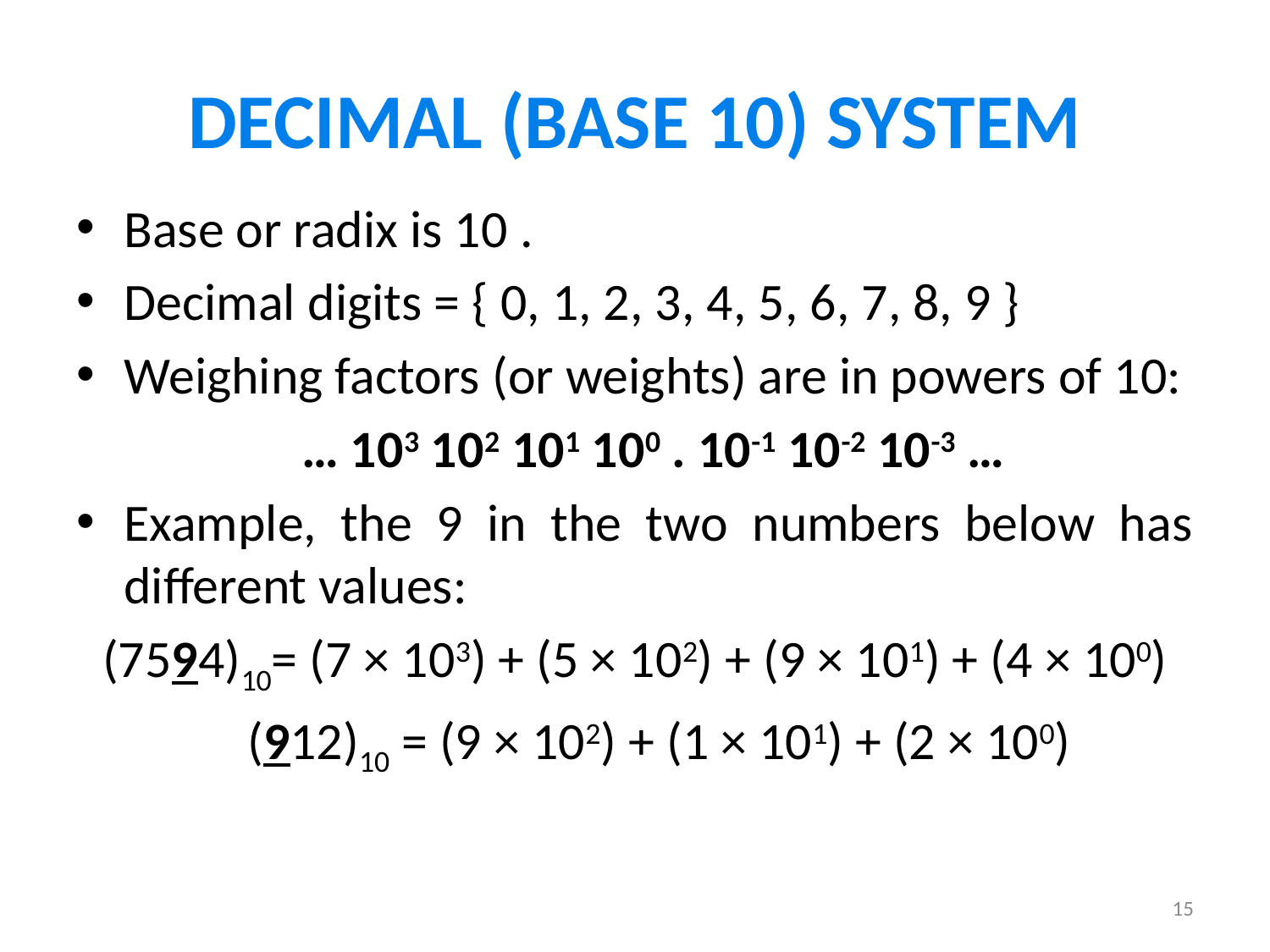

# DECIMAL (BASE 10) SYSTEM
Base or radix is 10 .
Decimal digits = { 0, 1, 2, 3, 4, 5, 6, 7, 8, 9 }
Weighing factors (or weights) are in powers of 10:
	… 103 102 101 100 . 10-1 10-2 10-3 …
Example, the 9 in the two numbers below has different values:
(7594)10= (7 × 103) + (5 × 102) + (9 × 101) + (4 × 100)
	(912)10 = (9 × 102) + (1 × 101) + (2 × 100)

15